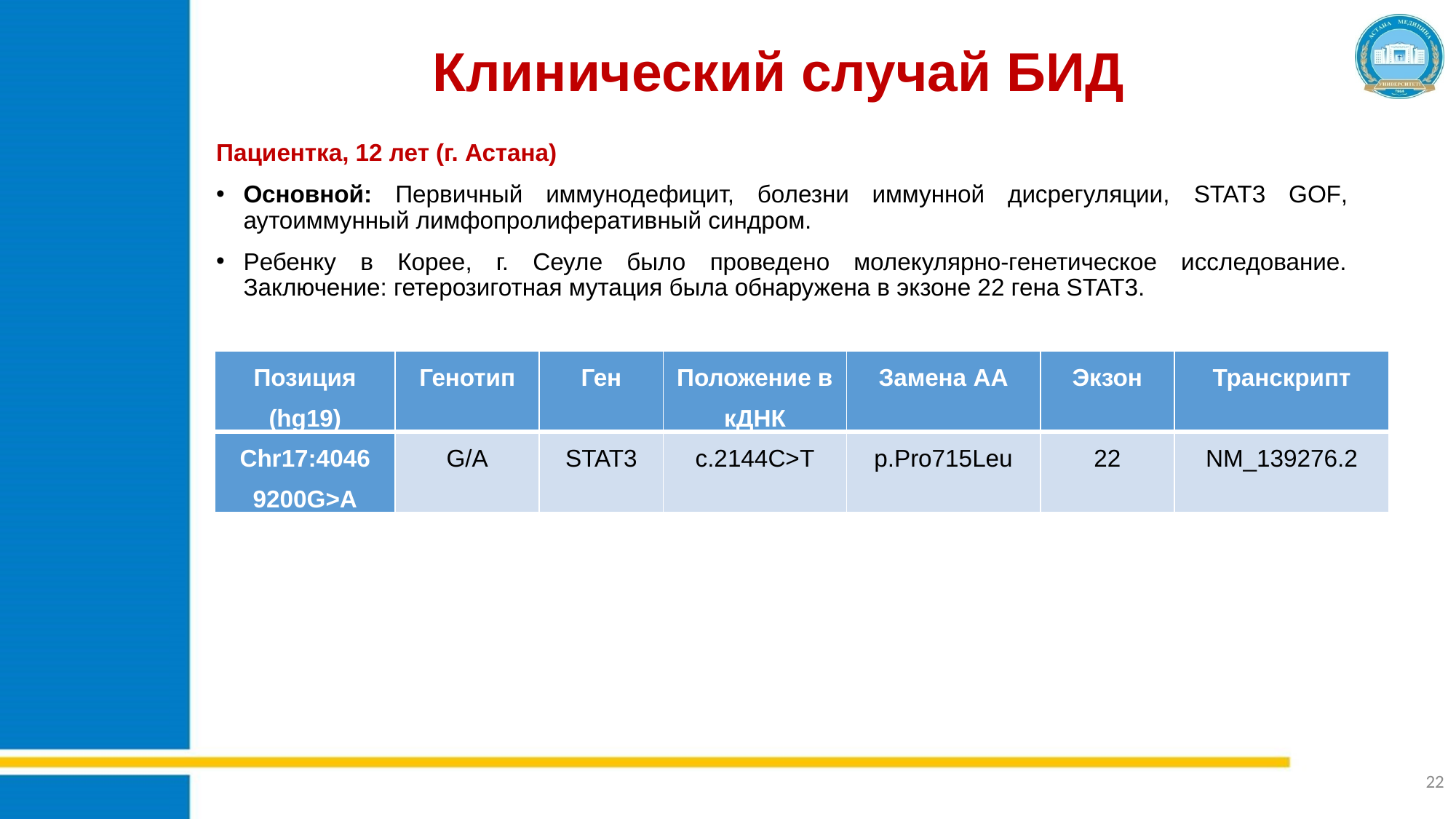

# Клинический случай БИД
Пациентка, 12 лет (г. Астана)
Основной: Первичный иммунодефицит, болезни иммунной дисрегуляции, STAT3 GOF, аутоиммунный лимфопролиферативный синдром.
Ребенку в Корее, г. Сеуле было проведено молекулярно-генетическое исследование. Заключение: гетерозиготная мутация была обнаружена в экзоне 22 гена STAT3.

| Позиция (hg19) | Генотип | Ген | Положение в кДНК | Замена АА | Экзон | Транскрипт |
| --- | --- | --- | --- | --- | --- | --- |
| Chr17:4046 9200G>A | G/A | STAT3 | c.2144C>T | p.Pro715Leu | 22 | NM\_139276.2 |
22